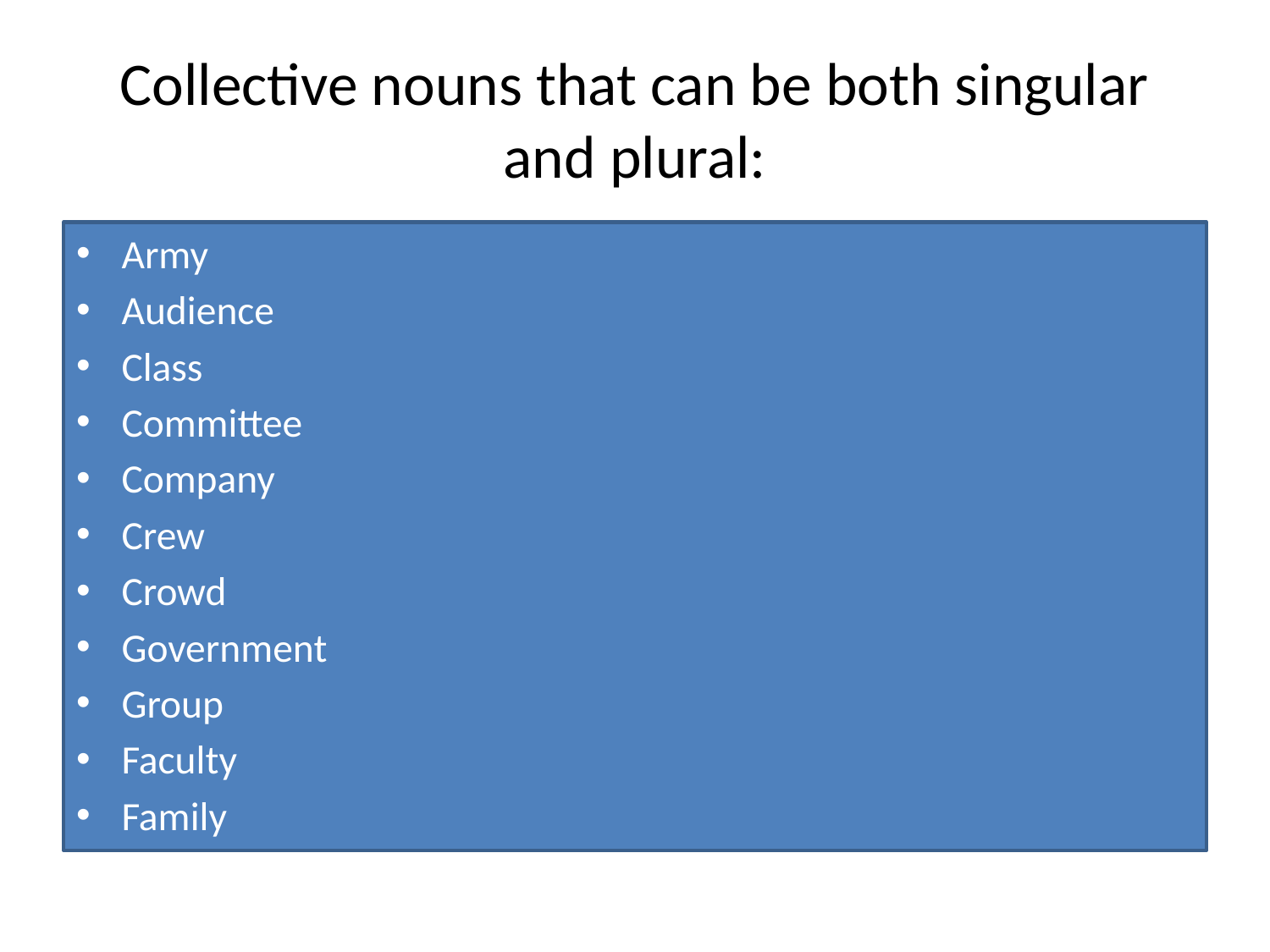

# Collective nouns that can be both singular and plural:
Army
Audience
Class
Committee
Company
Crew
Crowd
Government
Group
Faculty
Family